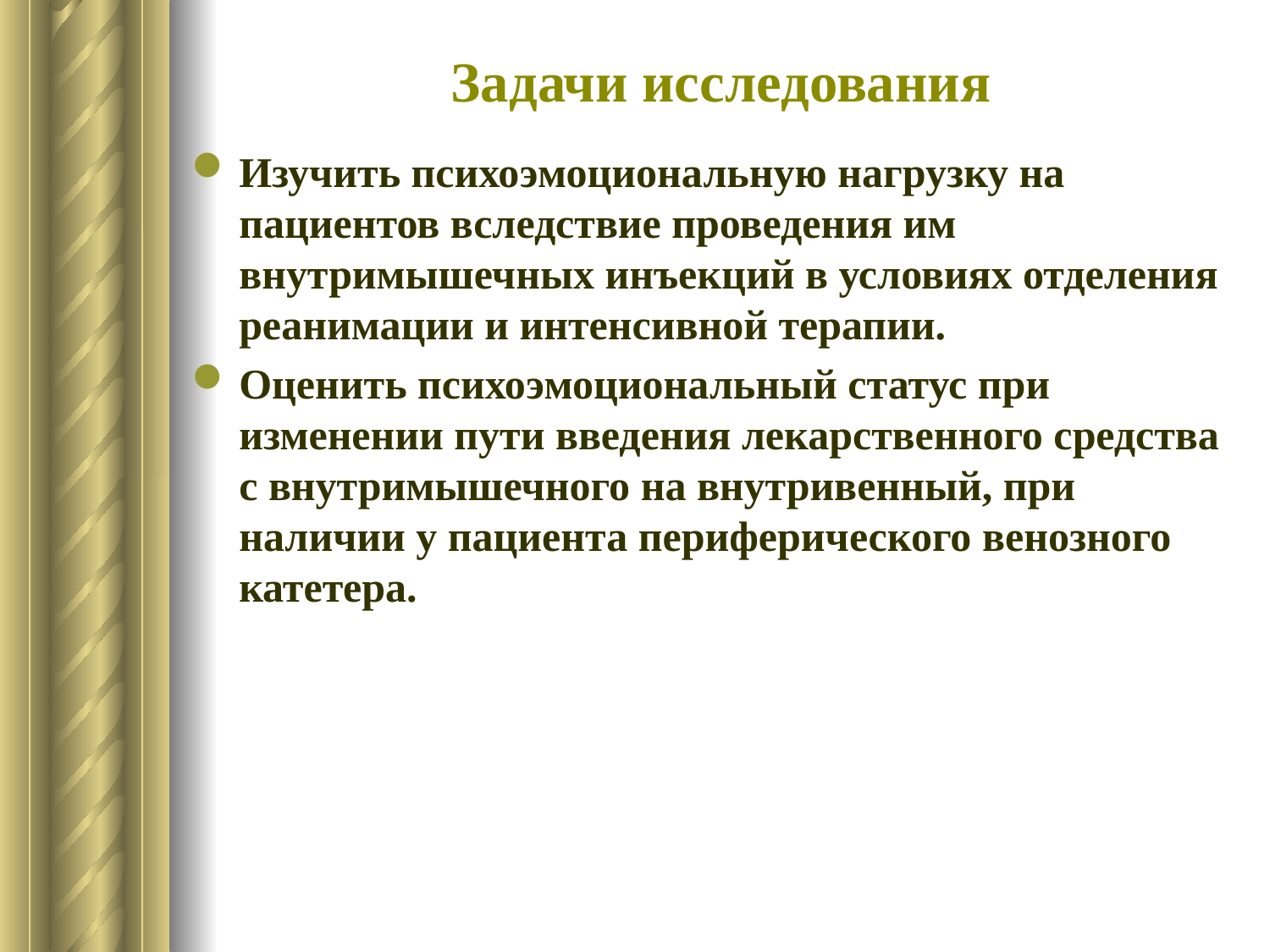

Задачи исследования
Изучить психоэмоциональную нагрузку на пациентов вследствие проведения им  внутримышечных инъекций в условиях отделения реанимации и интенсивной терапии.
Оценить психоэмоциональный статус при изменении пути введения лекарственного средства с внутримышечного на внутривенный, при наличии у пациента периферического венозного катетера.